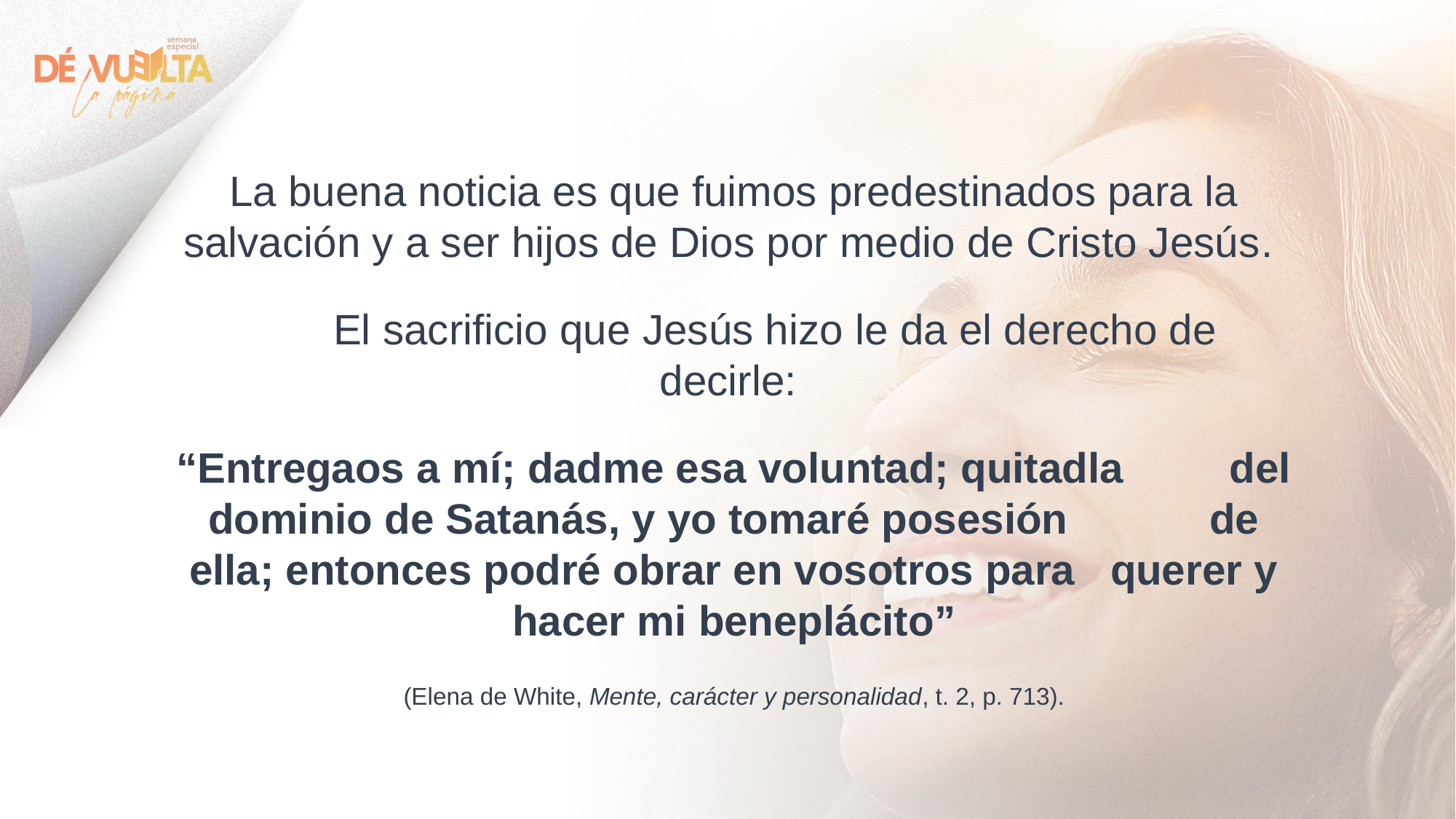

La buena noticia es que fuimos predestinados para la salvación y a ser hijos de Dios por medio de Cristo Jesús.
       El sacrificio que Jesús hizo le da el derecho de decirle:
“Entregaos a mí; dadme esa voluntad; quitadla         del dominio de Satanás, y yo tomaré posesión            de ella; entonces podré obrar en vosotros para   querer y hacer mi beneplácito”
(Elena de White, Mente, carácter y personalidad, t. 2, p. 713).